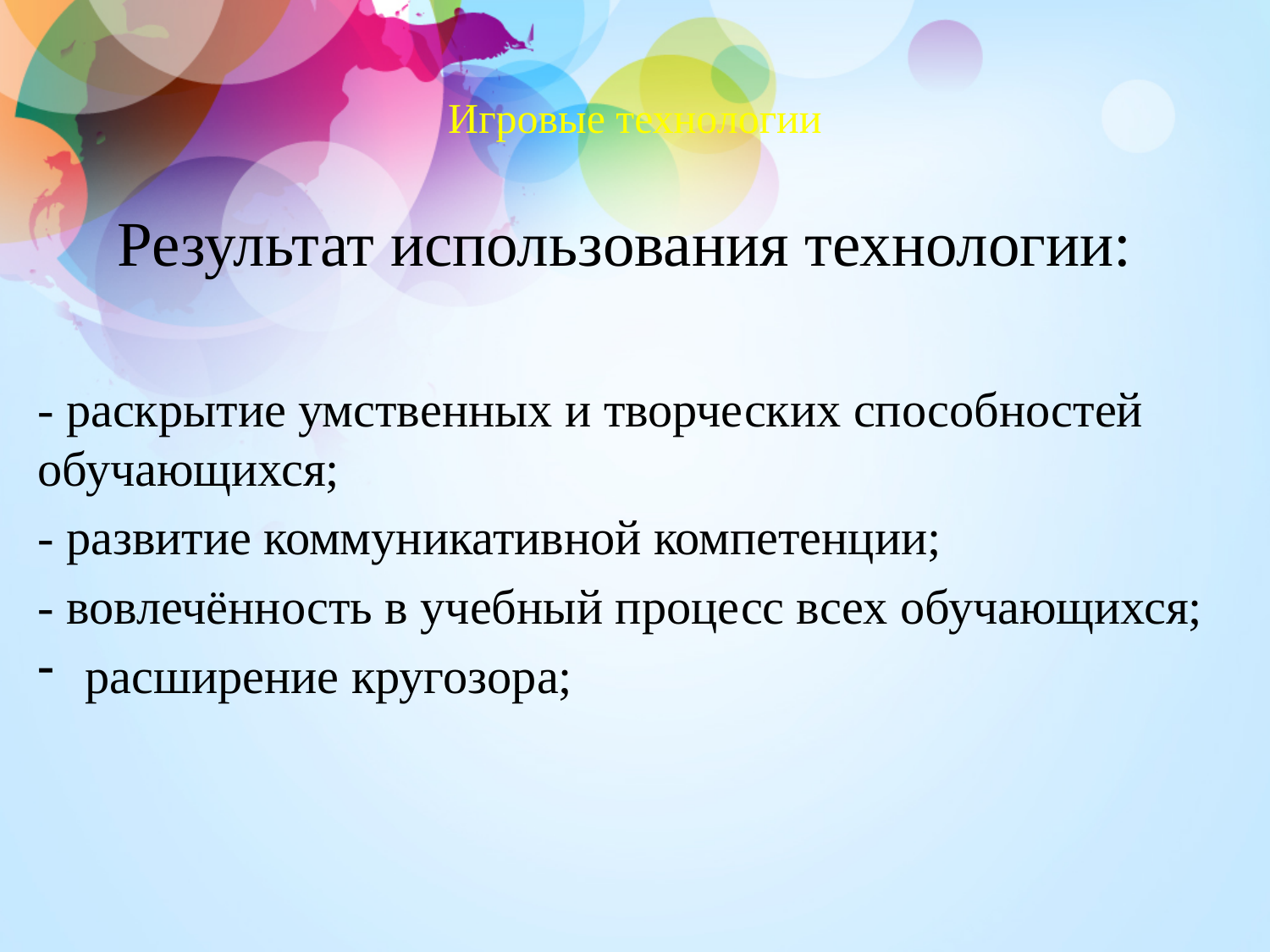

# Игровые технологии
Результат использования технологии:

- раскрытие умственных и творческих способностей обучающихся;
- развитие коммуникативной компетенции;
- вовлечённость в учебный процесс всех обучающихся;
расширение кругозора;